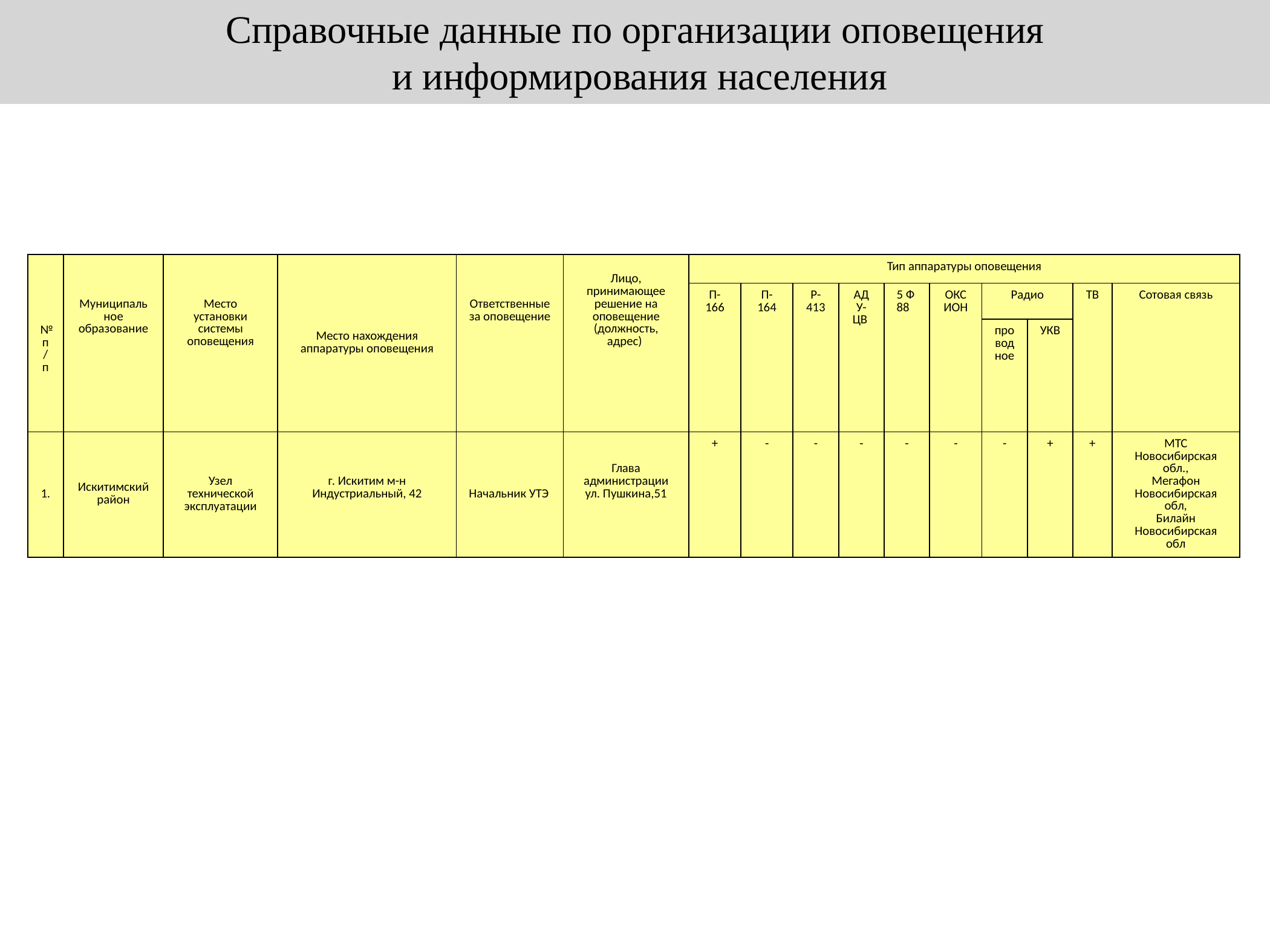

Справочные данные по организации оповещения
 и информирования населения
| № п/п | Муниципальное образование | Место установки системы оповещения | Место нахождения аппаратуры оповещения | Ответственные за оповещение | Лицо, принимающее решение на оповещение (должность, адрес) | Тип аппаратуры оповещения |  |  |  |  |  |  |  |  |  |
| --- | --- | --- | --- | --- | --- | --- | --- | --- | --- | --- | --- | --- | --- | --- | --- |
|  |  |  |  |  |  | П-166 | П-164 | Р-413 | АДУ-ЦВ | 5 Ф 88 | ОКСИОН | Радио |  | ТВ | Сотовая связь |
|  |  |  |  |  |  |  |  |  |  |  |  | проводное | УКВ |  |  |
| 1. | Искитимский район | Узел технической эксплуатации | г. Искитим м-н Индустриальный, 42 | Начальник УТЭ | Глава администрации ул. Пушкина,51 | + | - | - | - | - | - | - | + | + | МТС Новосибирская обл., Мегафон Новосибирская обл, Билайн Новосибирская обл |